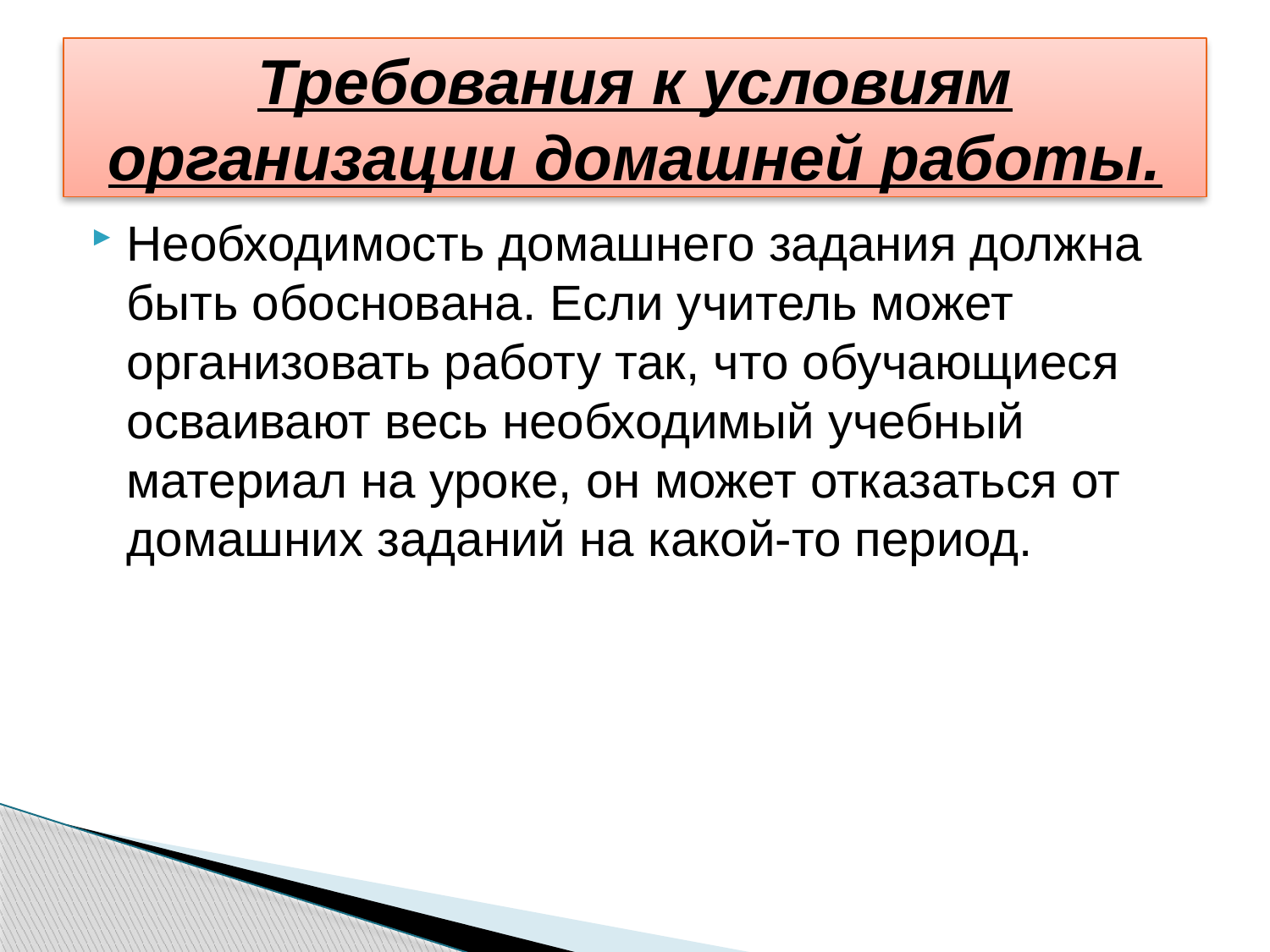

# Требования к условиям организации домашней работы.
Необходимость домашнего задания должна быть обоснована. Если учитель может организовать работу так, что обучающиеся осваивают весь необходимый учебный материал на уроке, он может отказаться от домашних заданий на какой-то период.